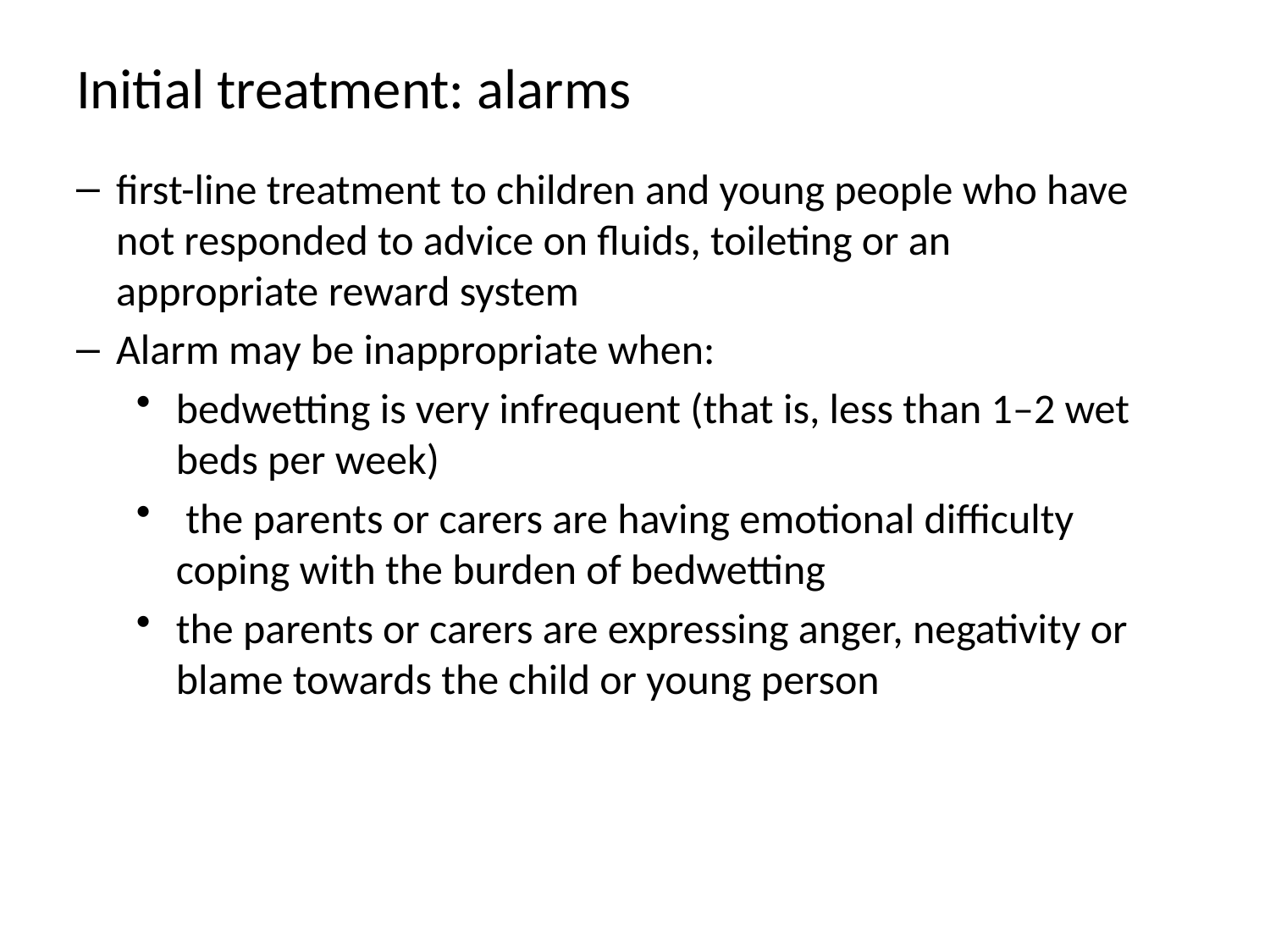

# Initial treatment: alarms
first-line treatment to children and young people who have not responded to advice on fluids, toileting or an appropriate reward system
Alarm may be inappropriate when:
bedwetting is very infrequent (that is, less than 1–2 wet beds per week)
 the parents or carers are having emotional difficulty coping with the burden of bedwetting
the parents or carers are expressing anger, negativity or blame towards the child or young person